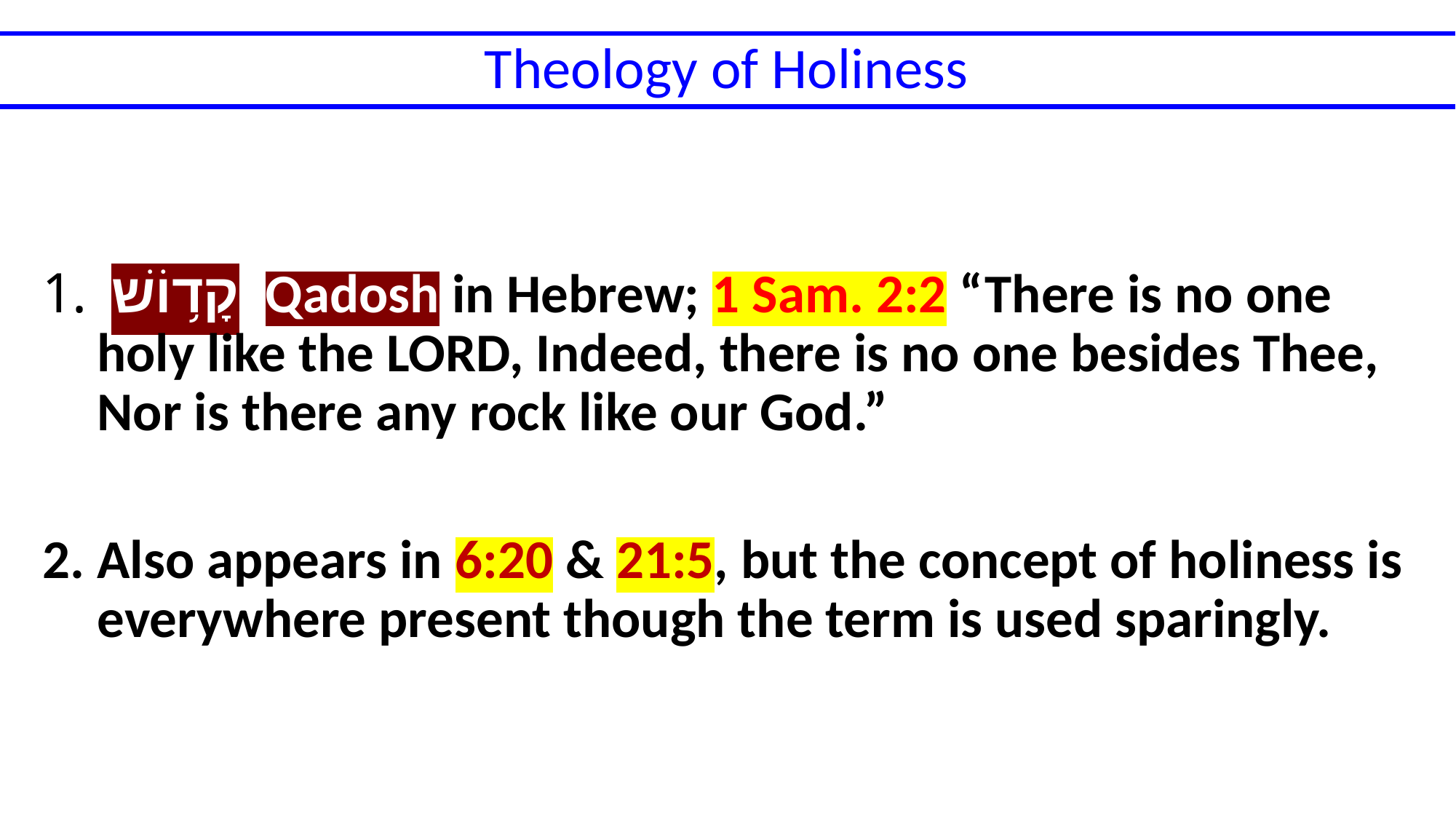

# Theology of Holiness
‎ קָד֥וֹשׁ, Qadosh in Hebrew; 1 Sam. 2:2 “There is no one holy like the LORD, Indeed, there is no one besides Thee, Nor is there any rock like our God.”

Also appears in 6:20 & 21:5, but the concept of holiness is everywhere present though the term is used sparingly.